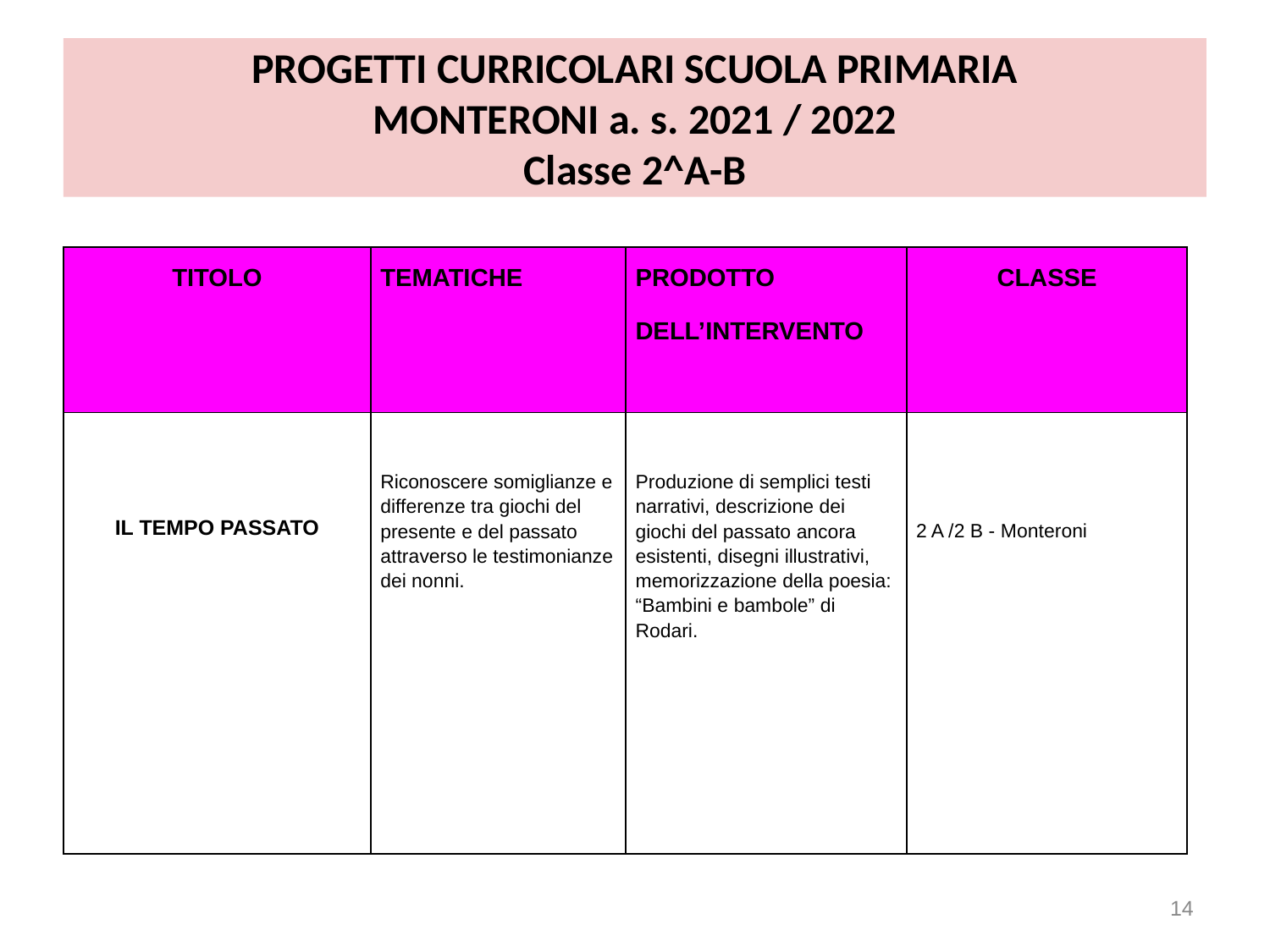

PROGETTI CURRICOLARI SCUOLA PRIMARIA
MONTERONI a. s. 2021 / 2022
Classe 2^A-B

| TITOLO | TEMATICHE | PRODOTTO DELL’INTERVENTO | CLASSE |
| --- | --- | --- | --- |
| IL TEMPO PASSATO | Riconoscere somiglianze e differenze tra giochi del presente e del passato attraverso le testimonianze dei nonni. | Produzione di semplici testi narrativi, descrizione dei giochi del passato ancora esistenti, disegni illustrativi, memorizzazione della poesia: “Bambini e bambole” di Rodari. | 2 A /2 B - Monteroni |
14